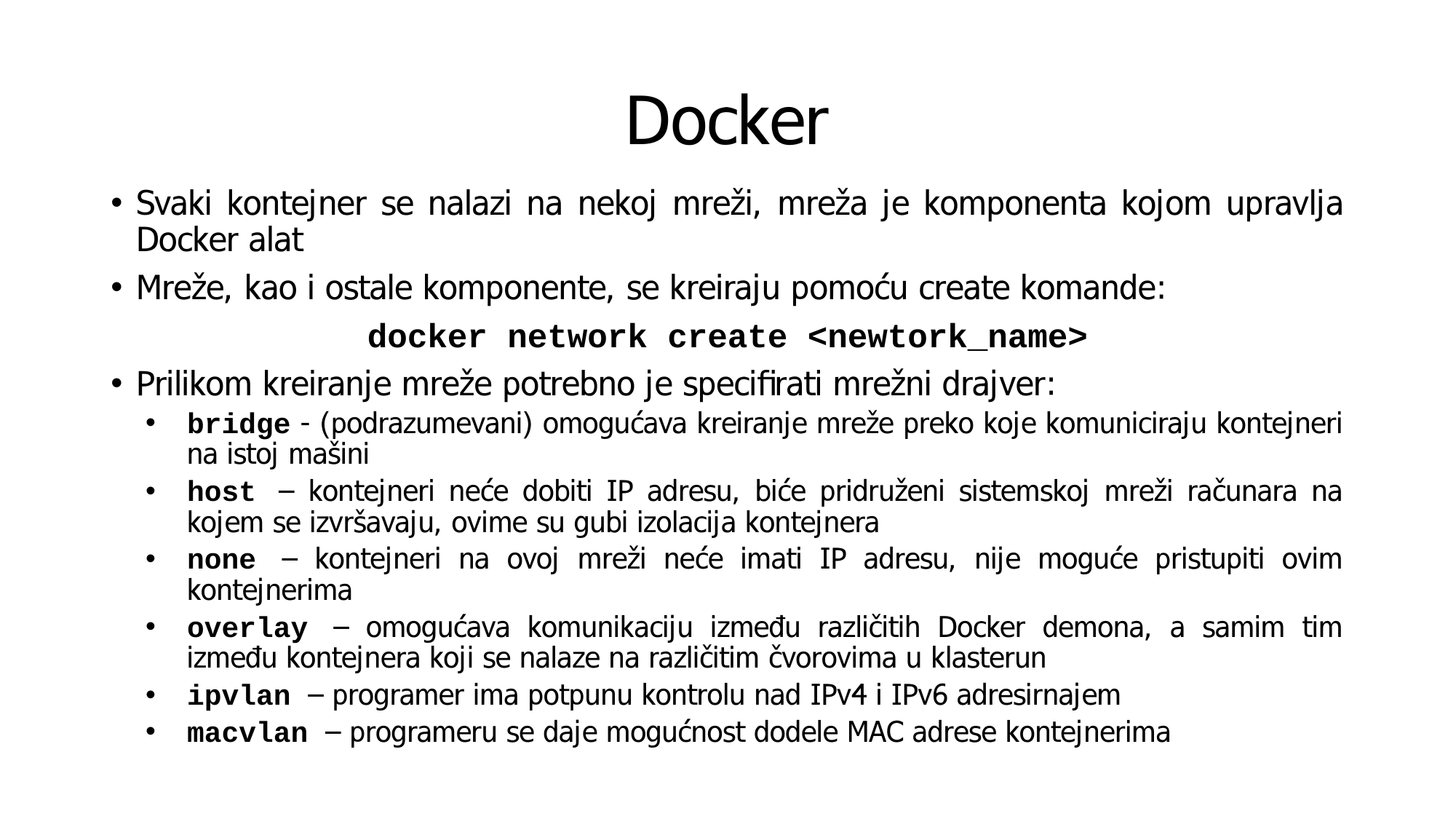

# Docker
Svaki kontejner se nalazi na nekoj mreži, mreža je komponenta kojom upravlja Docker alat
Mreže, kao i ostale komponente, se kreiraju pomoću create komande:
docker network create <newtork_name>
Prilikom kreiranje mreže potrebno je specifirati mrežni drajver:
bridge - (podrazumevani) omogućava kreiranje mreže preko koje komuniciraju kontejneri na istoj mašini
host – kontejneri neće dobiti IP adresu, biće pridruženi sistemskoj mreži računara na kojem se izvršavaju, ovime su gubi izolacija kontejnera
none – kontejneri na ovoj mreži neće imati IP adresu, nije moguće pristupiti ovim kontejnerima
overlay – omogućava komunikaciju između različitih Docker demona, a samim tim između kontejnera koji se nalaze na različitim čvorovima u klasterun
ipvlan – programer ima potpunu kontrolu nad IPv4 i IPv6 adresirnajem
macvlan – programeru se daje mogućnost dodele MAC adrese kontejnerima